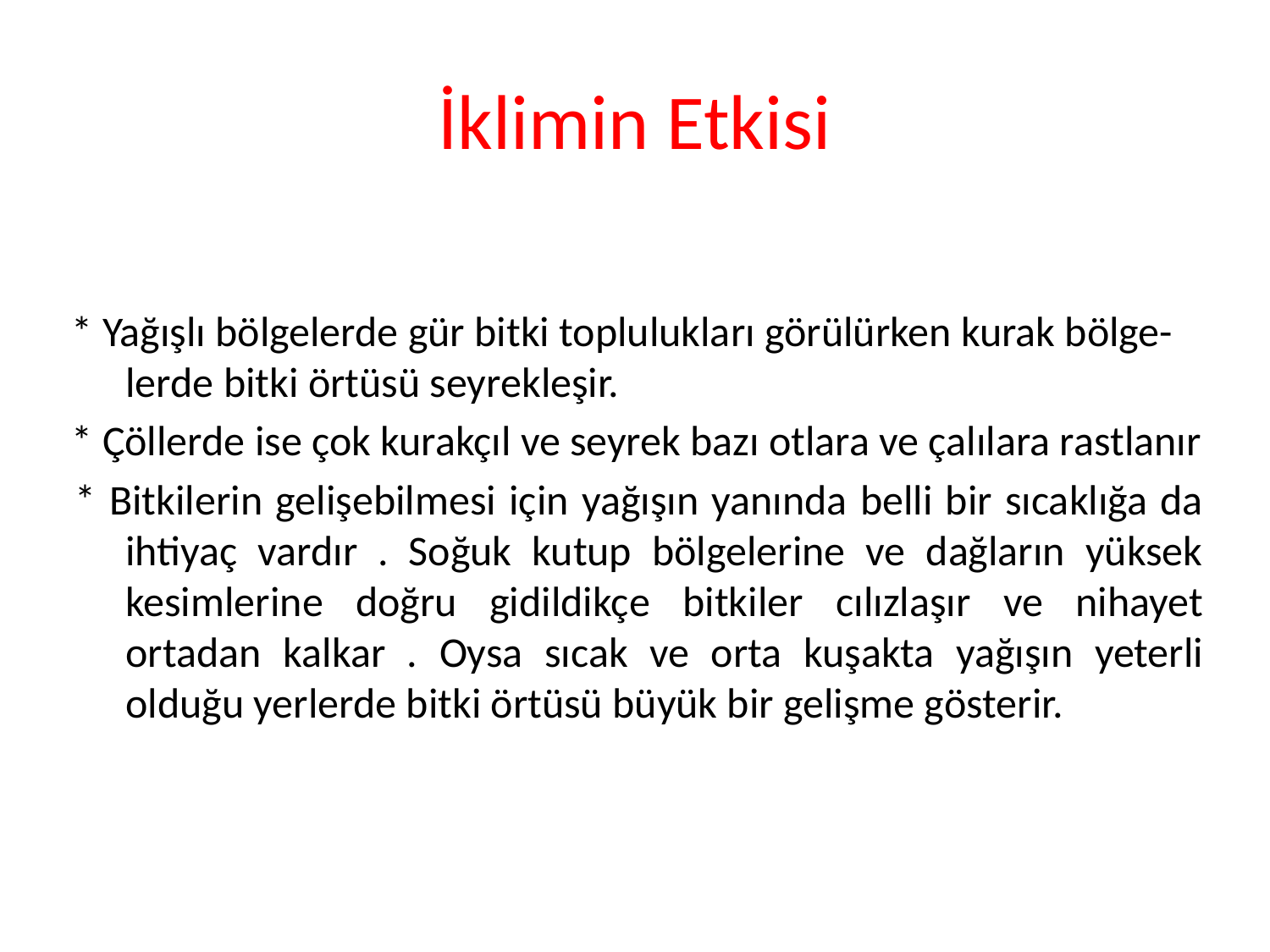

# İklimin Etkisi
 * Yağışlı bölgelerde gür bitki toplulukları görülürken kurak bölge-lerde bitki örtüsü seyrekleşir.
 * Çöllerde ise çok kurakçıl ve seyrek bazı otlara ve çalılara rastlanır
 * Bitkilerin gelişebilmesi için yağışın yanında belli bir sıcaklığa da ihtiyaç vardır . Soğuk kutup bölgelerine ve dağların yüksek kesimlerine doğru gidildikçe bitkiler cılızlaşır ve nihayet ortadan kalkar . Oysa sıcak ve orta kuşakta yağışın yeterli olduğu yerlerde bitki örtüsü büyük bir gelişme gösterir.